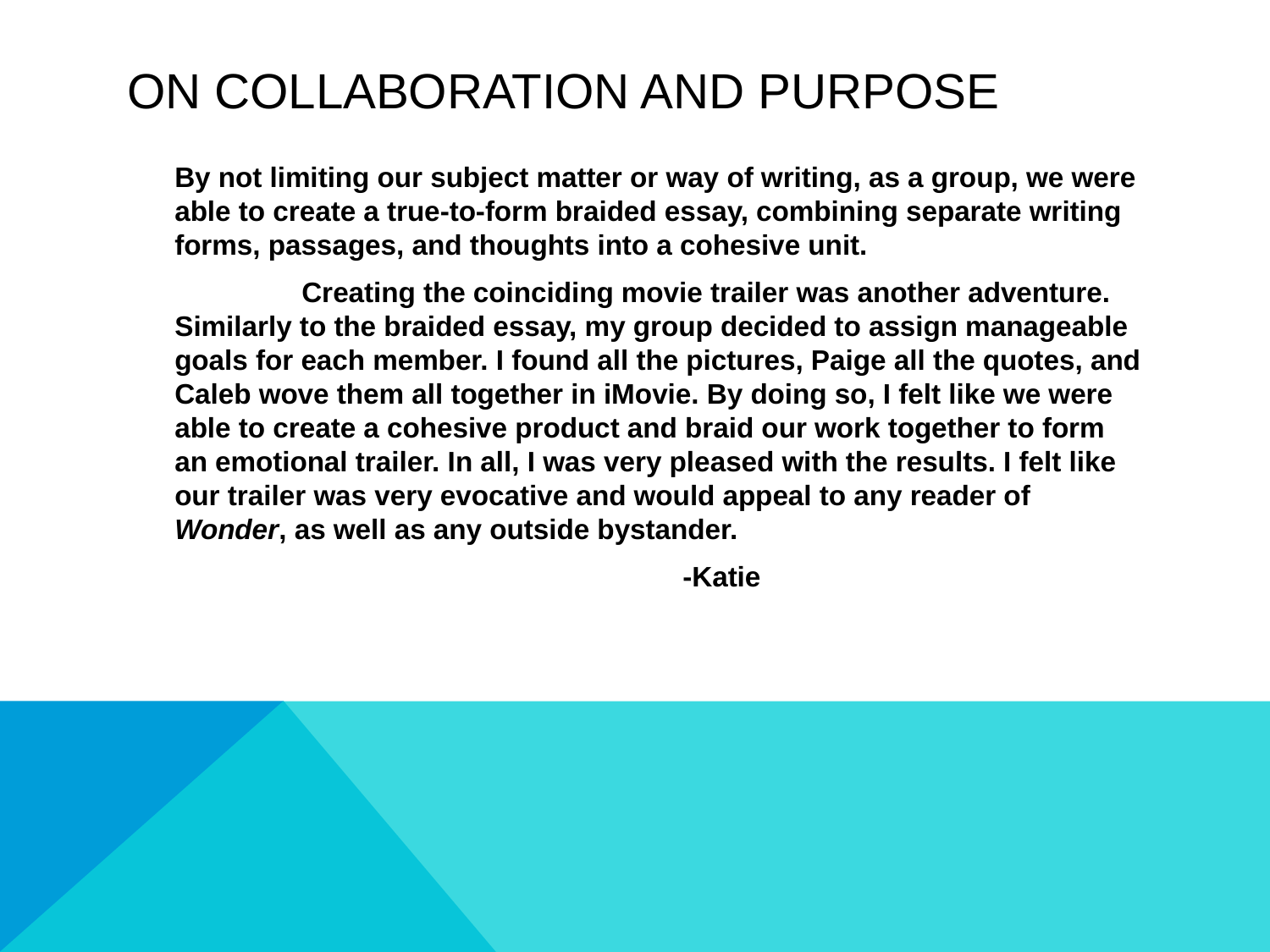

# On collaboration and purpose
By not limiting our subject matter or way of writing, as a group, we were able to create a true-to-form braided essay, combining separate writing forms, passages, and thoughts into a cohesive unit.
	Creating the coinciding movie trailer was another adventure. Similarly to the braided essay, my group decided to assign manageable goals for each member. I found all the pictures, Paige all the quotes, and Caleb wove them all together in iMovie. By doing so, I felt like we were able to create a cohesive product and braid our work together to form an emotional trailer. In all, I was very pleased with the results. I felt like our trailer was very evocative and would appeal to any reader of Wonder, as well as any outside bystander.
				-Katie